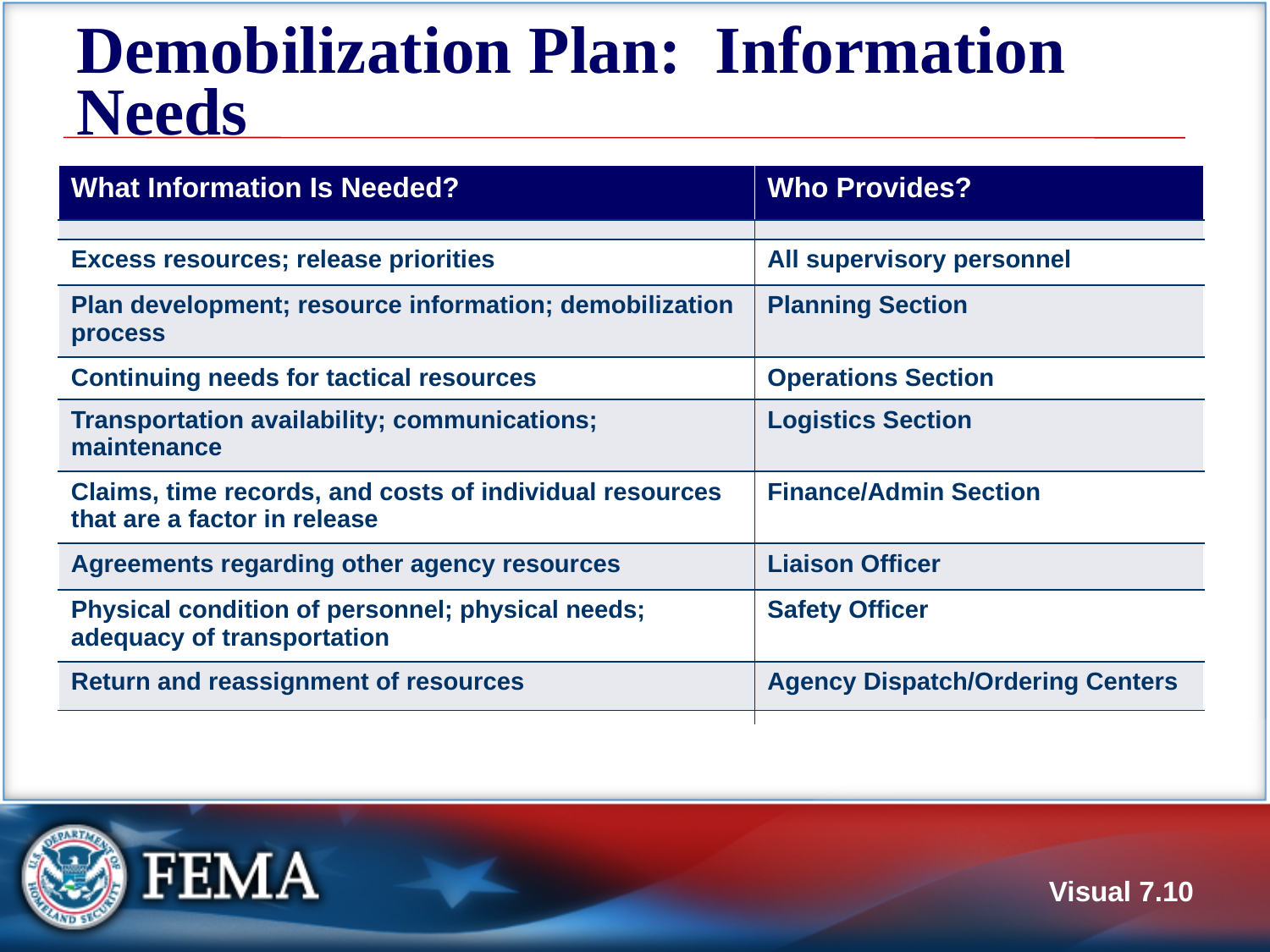

# Demobilization Plan:  Information Needs
| What Information Is Needed? | Who Provides? |
| --- | --- |
|  |  |
| Excess resources; release priorities | All supervisory personnel |
| Plan development; resource information; demobilization process | Planning Section |
| Continuing needs for tactical resources | Operations Section |
| Transportation availability; communications; maintenance | Logistics Section |
| Claims, time records, and costs of individual resources that are a factor in release | Finance/Admin Section |
| Agreements regarding other agency resources | Liaison Officer |
| Physical condition of personnel; physical needs; adequacy of transportation | Safety Officer |
| Return and reassignment of resources | Agency Dispatch/Ordering Centers |
|  |  |
Visual 7.10